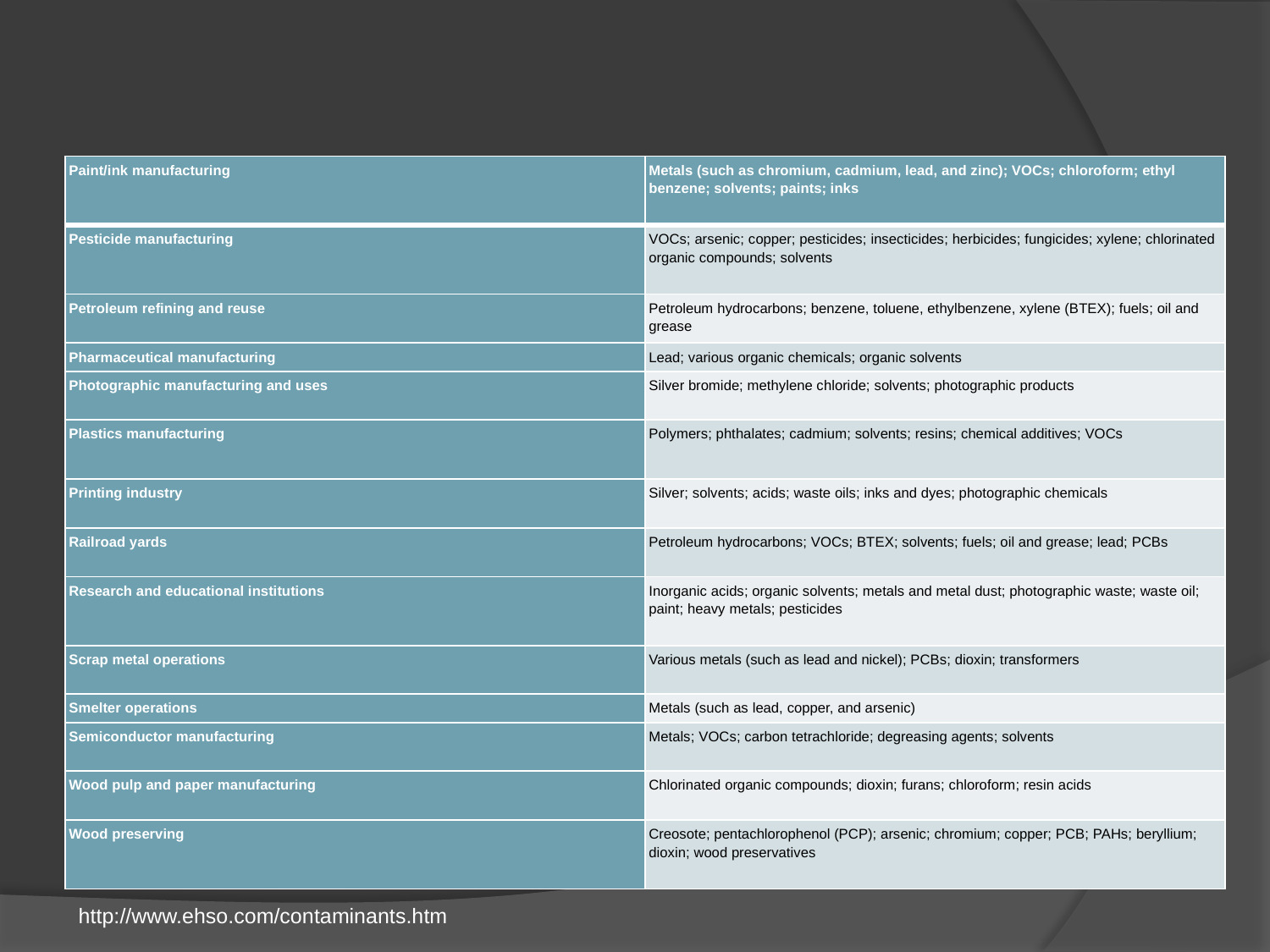

| Paint/ink manufacturing | Metals (such as chromium, cadmium, lead, and zinc); VOCs; chloroform; ethyl benzene; solvents; paints; inks |
| --- | --- |
| Pesticide manufacturing | VOCs; arsenic; copper; pesticides; insecticides; herbicides; fungicides; xylene; chlorinated organic compounds; solvents |
| Petroleum refining and reuse | Petroleum hydrocarbons; benzene, toluene, ethylbenzene, xylene (BTEX); fuels; oil and grease |
| Pharmaceutical manufacturing | Lead; various organic chemicals; organic solvents |
| Photographic manufacturing and uses | Silver bromide; methylene chloride; solvents; photographic products |
| Plastics manufacturing | Polymers; phthalates; cadmium; solvents; resins; chemical additives; VOCs |
| Printing industry | Silver; solvents; acids; waste oils; inks and dyes; photographic chemicals |
| Railroad yards | Petroleum hydrocarbons; VOCs; BTEX; solvents; fuels; oil and grease; lead; PCBs |
| Research and educational institutions | Inorganic acids; organic solvents; metals and metal dust; photographic waste; waste oil; paint; heavy metals; pesticides |
| Scrap metal operations | Various metals (such as lead and nickel); PCBs; dioxin; transformers |
| Smelter operations | Metals (such as lead, copper, and arsenic) |
| Semiconductor manufacturing | Metals; VOCs; carbon tetrachloride; degreasing agents; solvents |
| Wood pulp and paper manufacturing | Chlorinated organic compounds; dioxin; furans; chloroform; resin acids |
| Wood preserving | Creosote; pentachlorophenol (PCP); arsenic; chromium; copper; PCB; PAHs; beryllium; dioxin; wood preservatives |

http://www.ehso.com/contaminants.htm